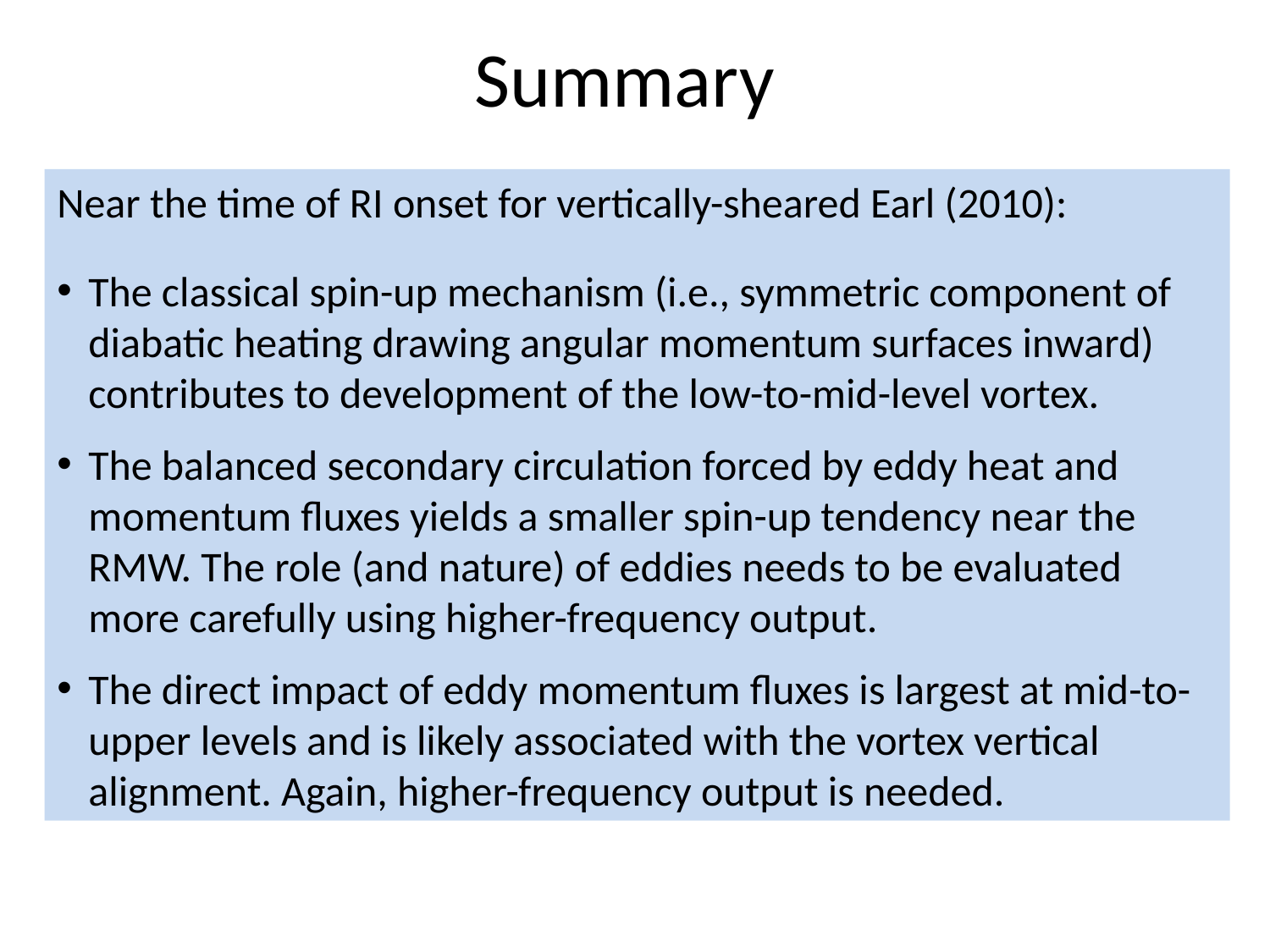

Summary
Near the time of RI onset for vertically-sheared Earl (2010):

The classical spin-up mechanism (i.e., symmetric component of diabatic heating drawing angular momentum surfaces inward) contributes to development of the low-to-mid-level vortex.
The balanced secondary circulation forced by eddy heat and momentum fluxes yields a smaller spin-up tendency near the RMW. The role (and nature) of eddies needs to be evaluated more carefully using higher-frequency output.
The direct impact of eddy momentum fluxes is largest at mid-to-upper levels and is likely associated with the vortex vertical alignment. Again, higher-frequency output is needed.